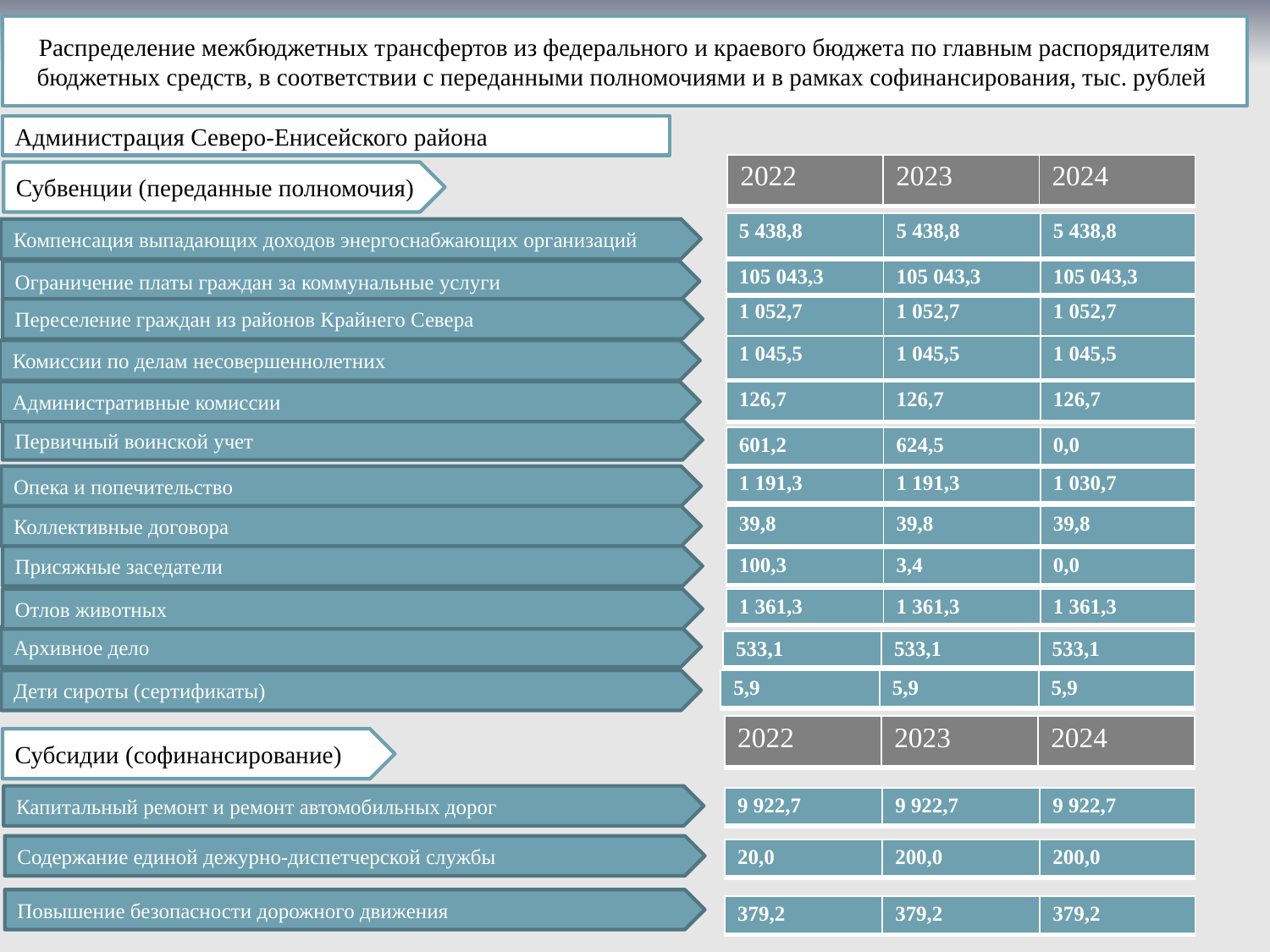

Распределение межбюджетных трансфертов из федерального и краевого бюджета по главным распорядителям бюджетных средств, в соответствии с переданными полномочиями и в рамках софинансирования, тыс. рублей
Администрация Северо-Енисейского района
| 2022 | 2023 | 2024 |
| --- | --- | --- |
Субвенции (переданные полномочия)
| 5 438,8 | 5 438,8 | 5 438,8 |
| --- | --- | --- |
Компенсация выпадающих доходов энергоснабжающих организаций
| 105 043,3 | 105 043,3 | 105 043,3 |
| --- | --- | --- |
Ограничение платы граждан за коммунальные услуги
| 1 052,7 | 1 052,7 | 1 052,7 |
| --- | --- | --- |
Переселение граждан из районов Крайнего Севера
| 1 045,5 | 1 045,5 | 1 045,5 |
| --- | --- | --- |
Комиссии по делам несовершеннолетних
Административные комиссии
| 126,7 | 126,7 | 126,7 |
| --- | --- | --- |
Первичный воинской учет
| 601,2 | 624,5 | 0,0 |
| --- | --- | --- |
| 1 191,3 | 1 191,3 | 1 030,7 |
| --- | --- | --- |
Опека и попечительство
| 39,8 | 39,8 | 39,8 |
| --- | --- | --- |
Коллективные договора
Присяжные заседатели
| 100,3 | 3,4 | 0,0 |
| --- | --- | --- |
| 1 361,3 | 1 361,3 | 1 361,3 |
| --- | --- | --- |
Отлов животных
Архивное дело
| 533,1 | 533,1 | 533,1 |
| --- | --- | --- |
| 5,9 | 5,9 | 5,9 |
| --- | --- | --- |
Дети сироты (сертификаты)
| 2022 | 2023 | 2024 |
| --- | --- | --- |
Субсидии (софинансирование)
Капитальный ремонт и ремонт автомобильных дорог
| 9 922,7 | 9 922,7 | 9 922,7 |
| --- | --- | --- |
Содержание единой дежурно-диспетчерской службы
| 20,0 | 200,0 | 200,0 |
| --- | --- | --- |
Повышение безопасности дорожного движения
| 379,2 | 379,2 | 379,2 |
| --- | --- | --- |